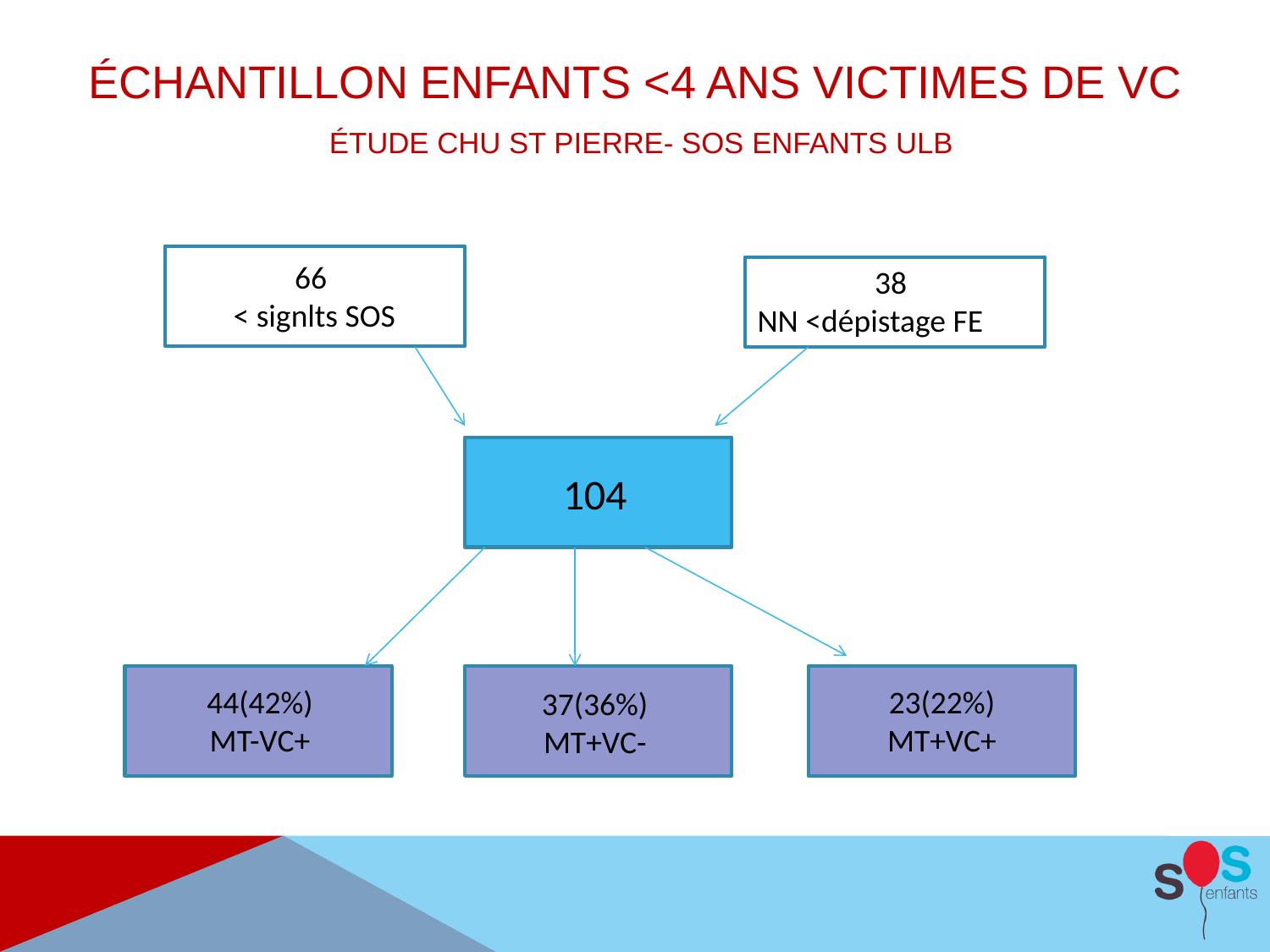

# Échantillon enfants <4 ans victimes de VC étude CHU St Pierre- SOS enfants ULB

66
< signlts SOS
38
NN <dépistage FE

104

44(42%)
MT-VC+
23(22%)
MT+VC+
37(36%)
MT+VC-